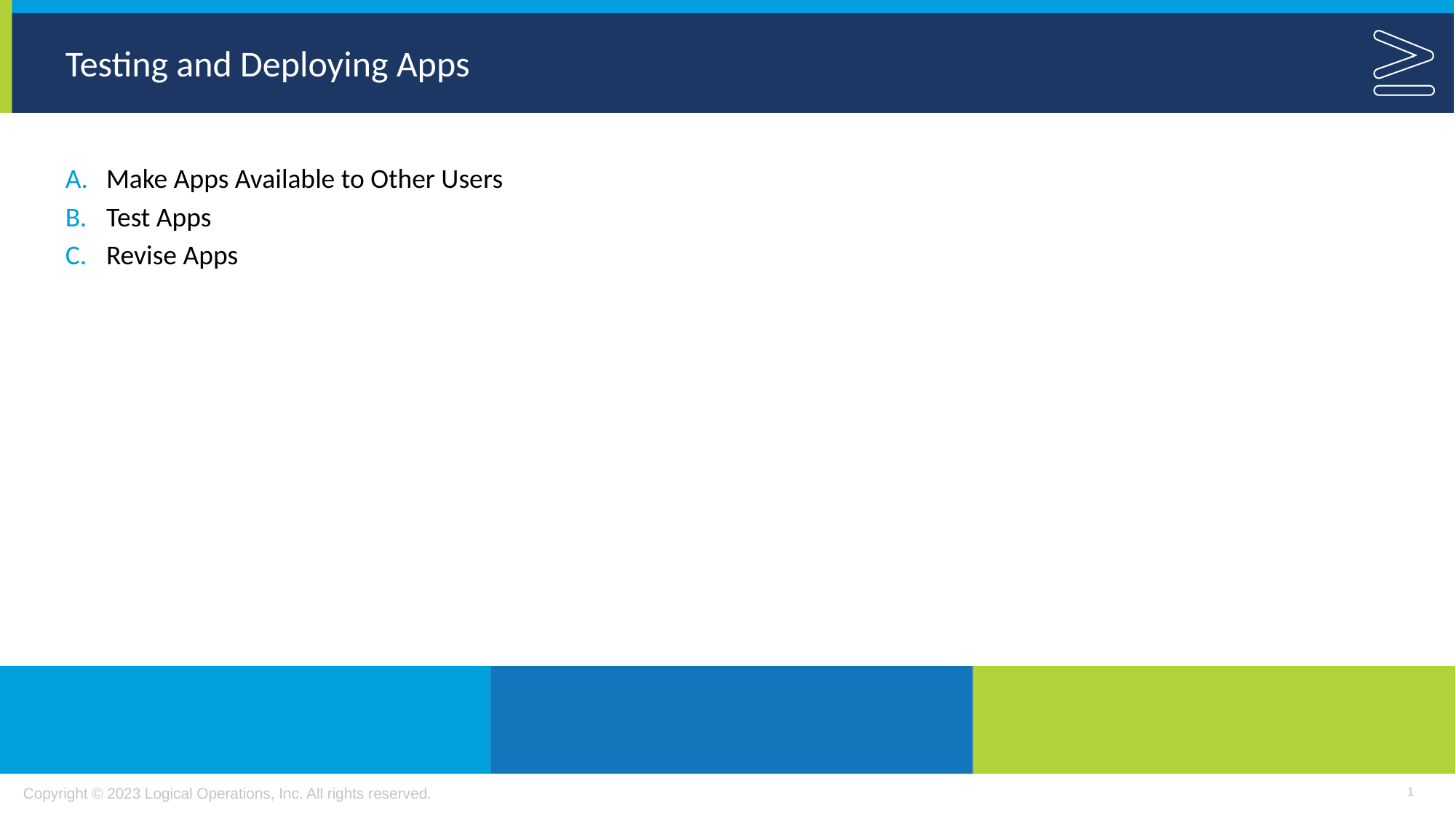

# Testing and Deploying Apps
Make Apps Available to Other Users
Test Apps
Revise Apps
1